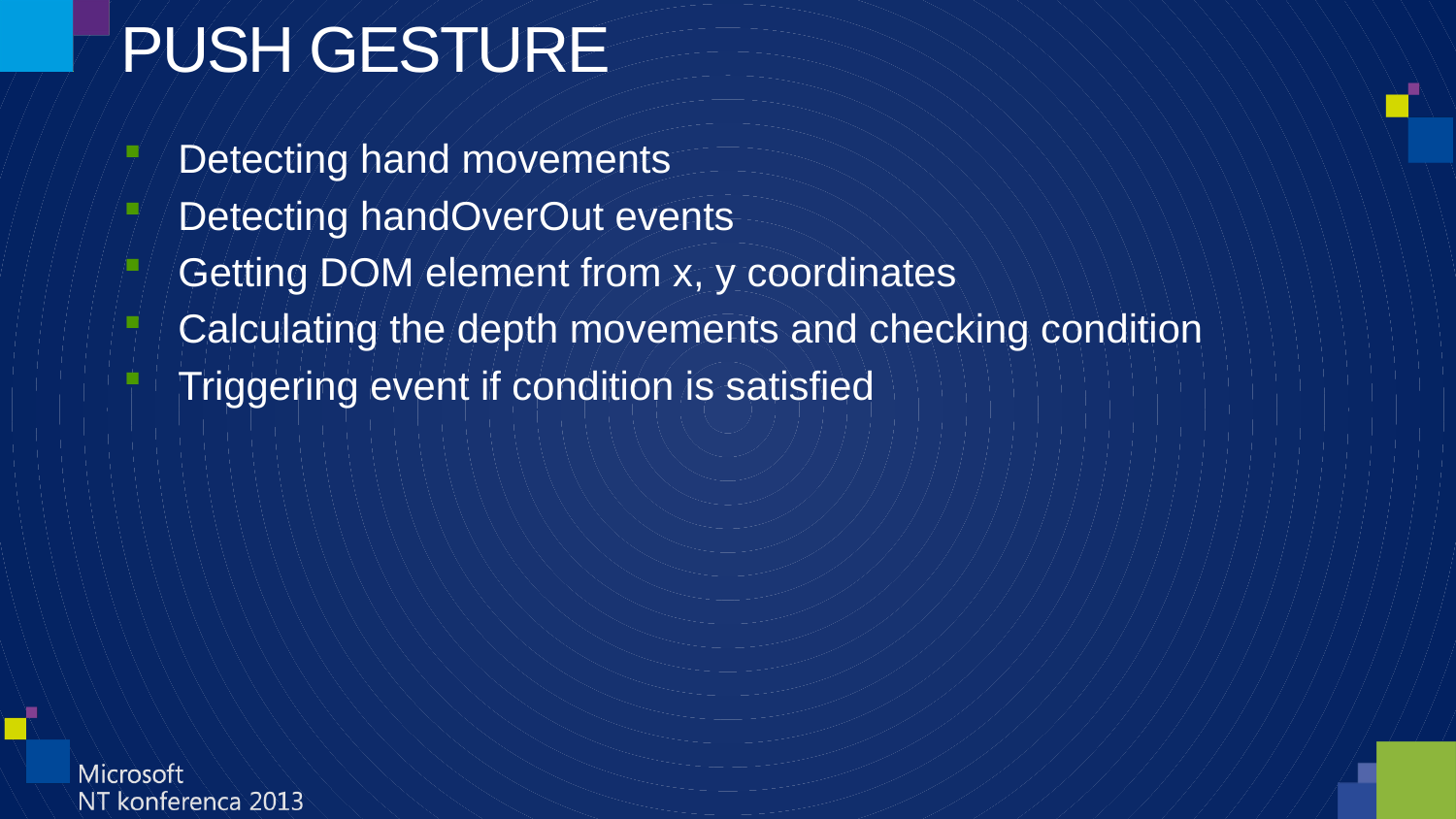

# PUSH GESTURE
Detecting hand movements
Detecting handOverOut events
Getting DOM element from x, y coordinates
Calculating the depth movements and checking condition
Triggering event if condition is satisfied